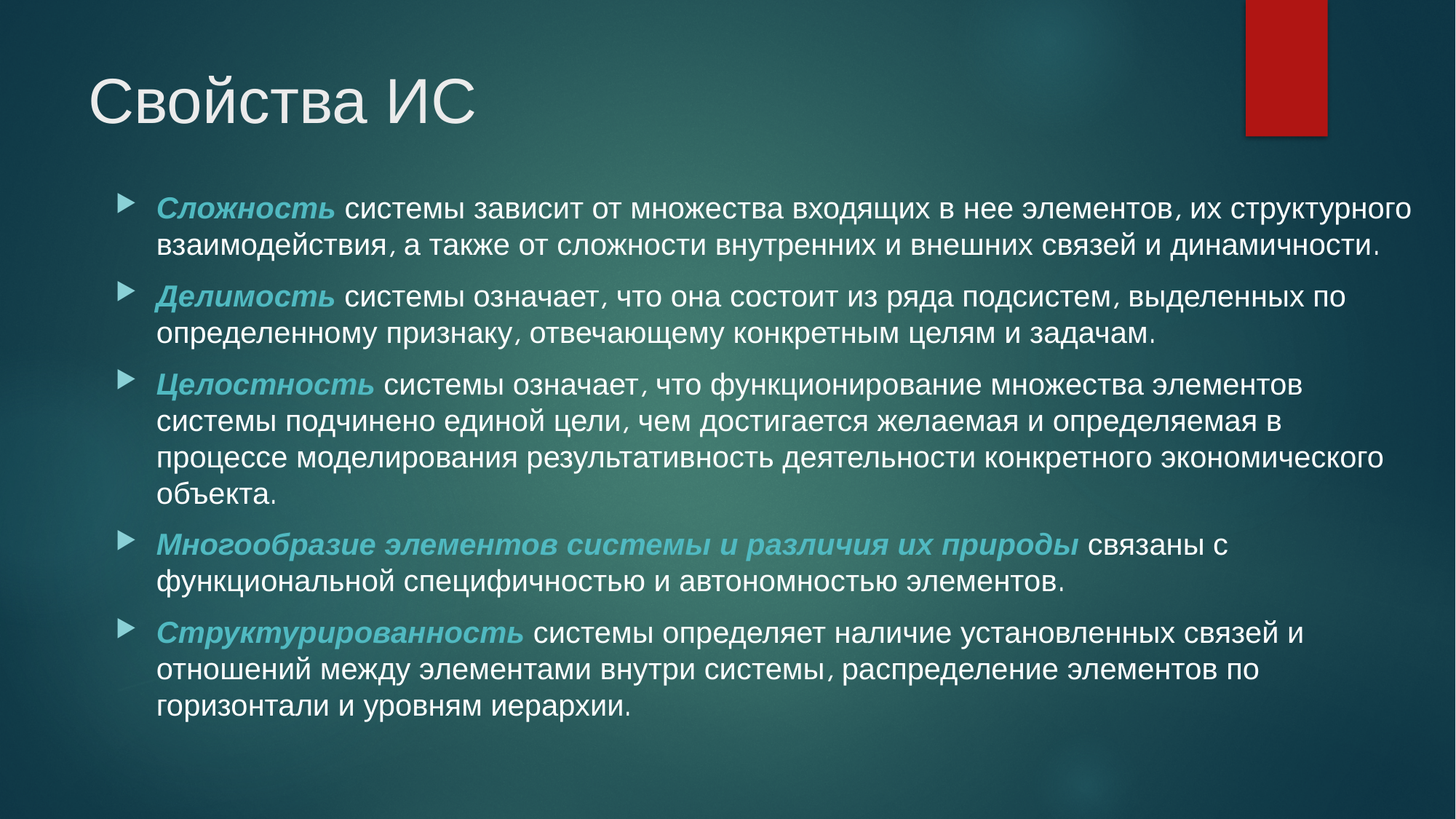

# Свойства ИС
Сложность системы зависит от множества входящих в нее элементов, их структурного взаимодействия, а также от сложности внутренних и внешних связей и динамичности.
Делимость системы означает, что она состоит из ряда подсистем, выделенных по определенному признаку, отвечающему конкретным целям и задачам.
Целостность системы означает, что функционирование множества элементов системы подчинено единой цели, чем достигается желаемая и определяемая в процессе моделирования результативность деятельности конкретного экономического объекта.
Многообразие элементов системы и различия их природы связаны с функциональной специфичностью и автономностью элементов.
Структурированность системы определяет наличие установленных связей и отношений между элементами внутри системы, распределение элементов по горизонтали и уровням иерархии.